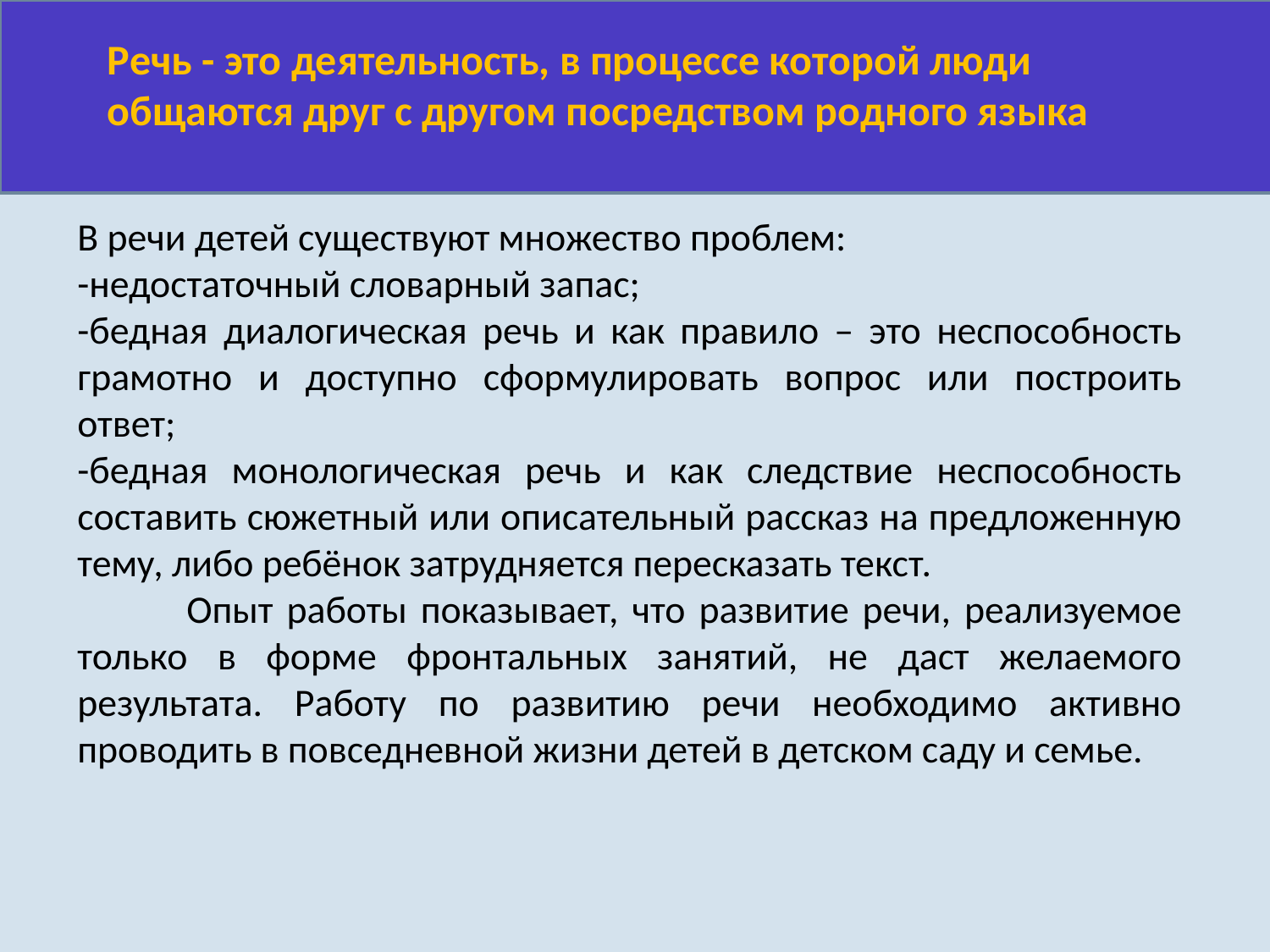

Речь - это деятельность, в процессе которой люди общаются друг с другом посредством родного языка
В речи детей существуют множество проблем:
-недостаточный словарный запас;
-бедная диалогическая речь и как правило – это неспособность грамотно и доступно сформулировать вопрос или построить ответ;
-бедная монологическая речь и как следствие неспособность составить сюжетный или описательный рассказ на предложенную тему, либо ребёнок затрудняется пересказать текст.
        Опыт работы показывает, что развитие речи, реализуемое только в форме фронтальных занятий, не даст желаемого результата. Работу по развитию речи необходимо активно проводить в повседневной жизни детей в детском саду и семье.